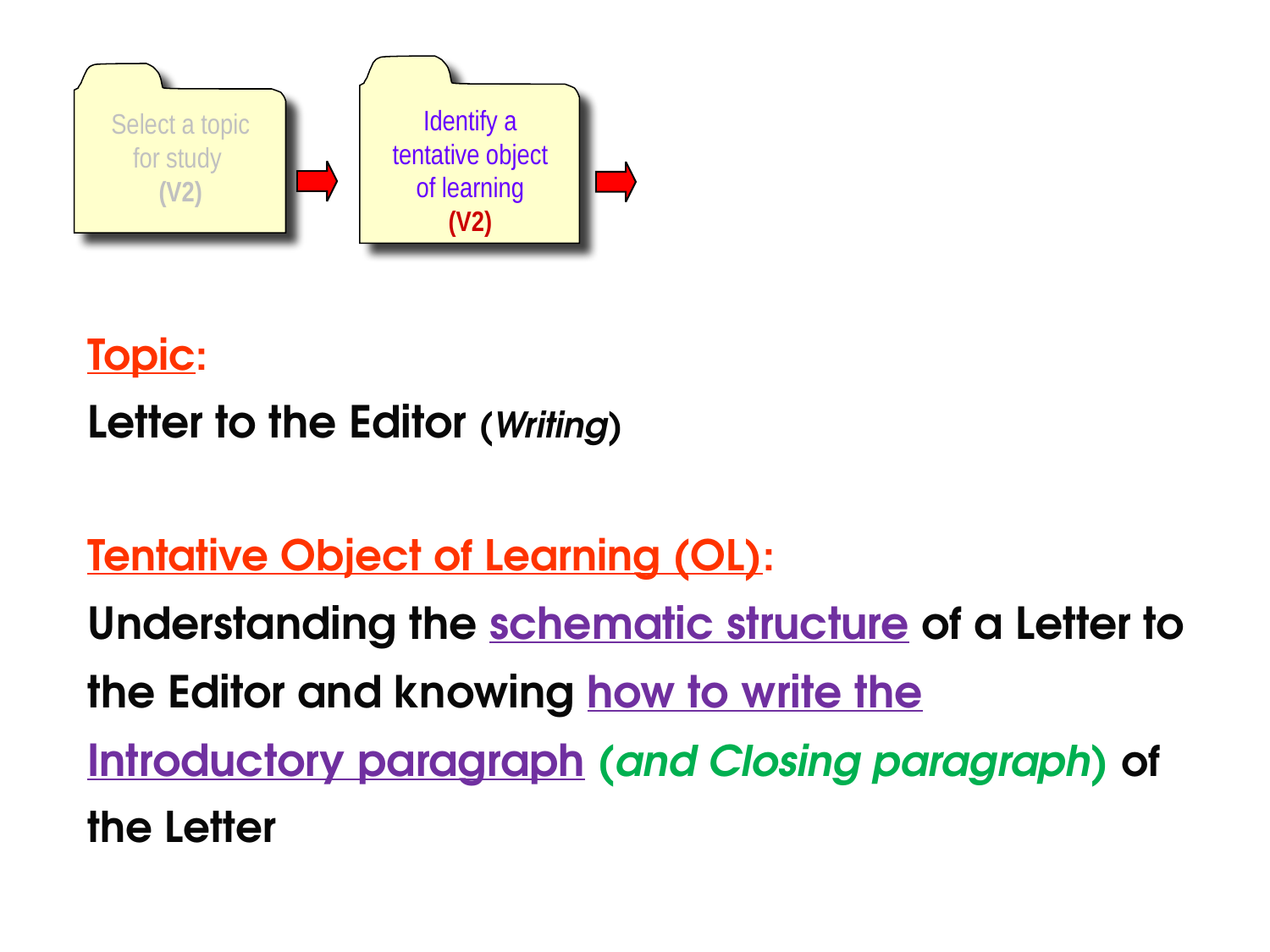

Identify a tentative object of learning
(V2)
Select a topic for study
(V2)

Topic:
Letter to the Editor (Writing)

Tentative Object of Learning (OL):
Understanding the schematic structure of a Letter to the Editor and knowing how to write the Introductory paragraph (and Closing paragraph) of the Letter